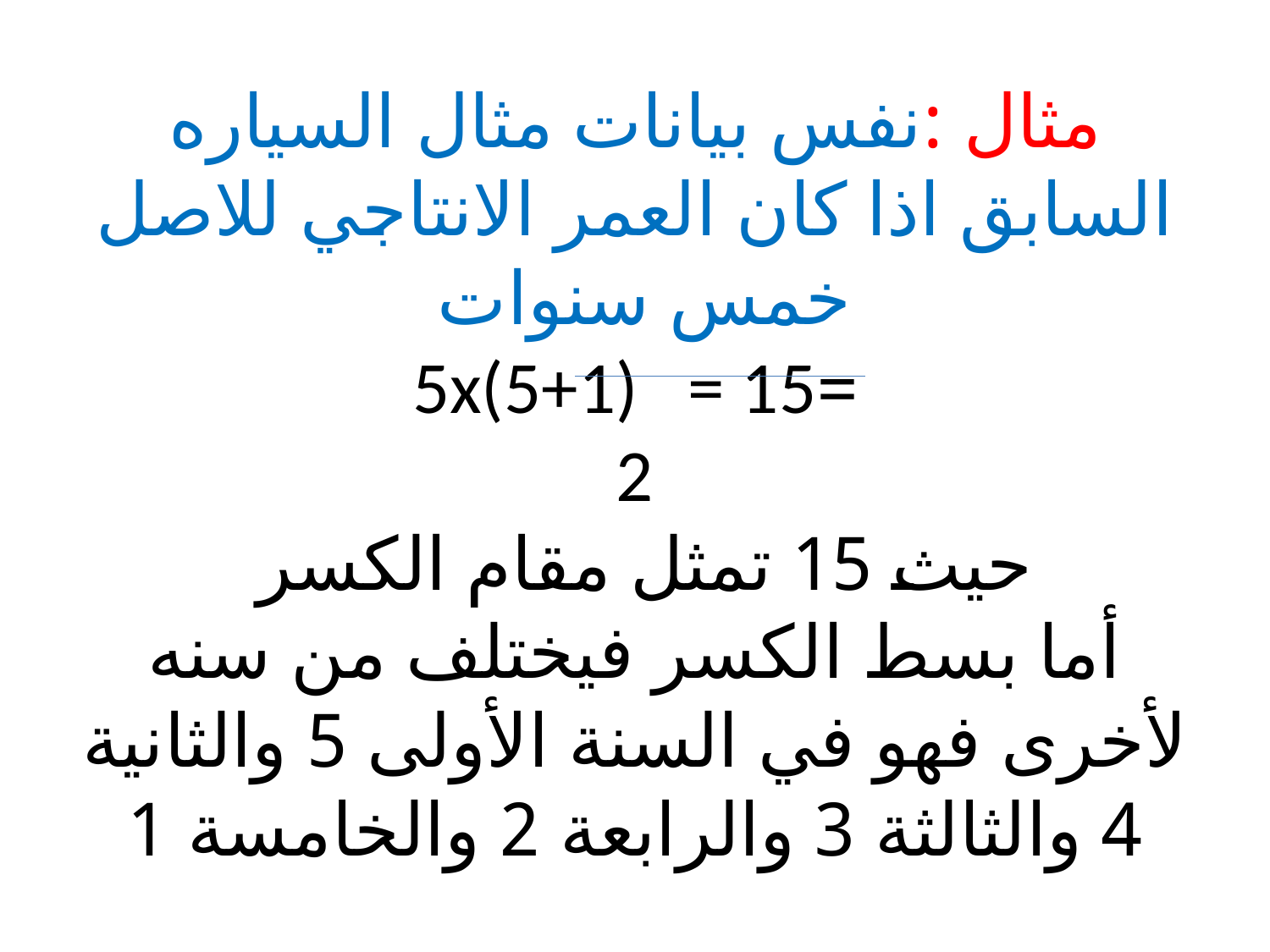

# مثال :نفس بيانات مثال السياره السابق اذا كان العمر الانتاجي للاصل خمس سنوات =5x(5+1)   = 15 2 حيث 15 تمثل مقام الكسر أما بسط الكسر فيختلف من سنه لأخرى فهو في السنة الأولى 5 والثانية 4 والثالثة 3 والرابعة 2 والخامسة 1